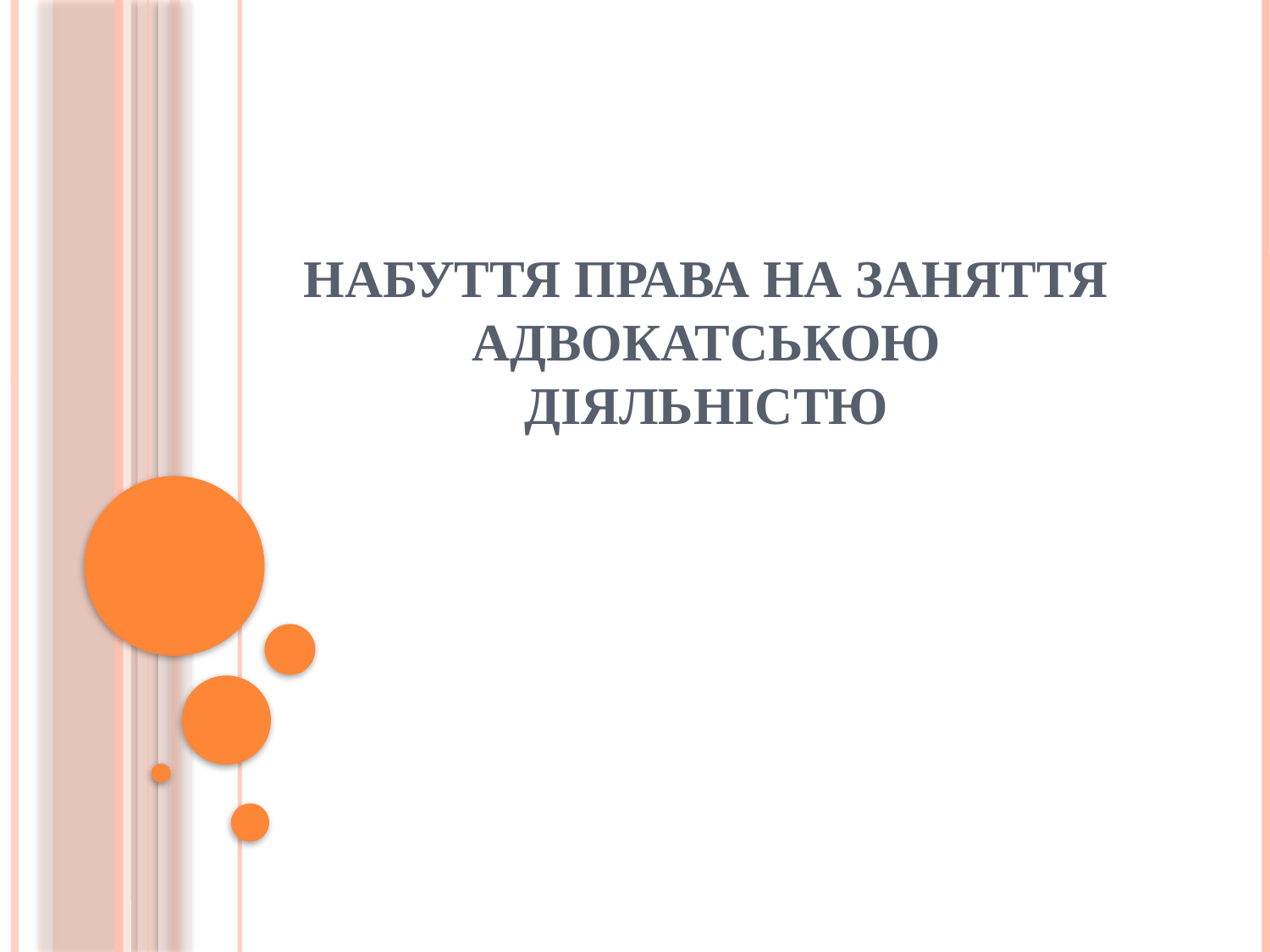

# НАБУТТЯ ПРАВА НА ЗАНЯТТЯ АДВОКАТСЬКОЮ ДІЯЛЬНІСТЮ